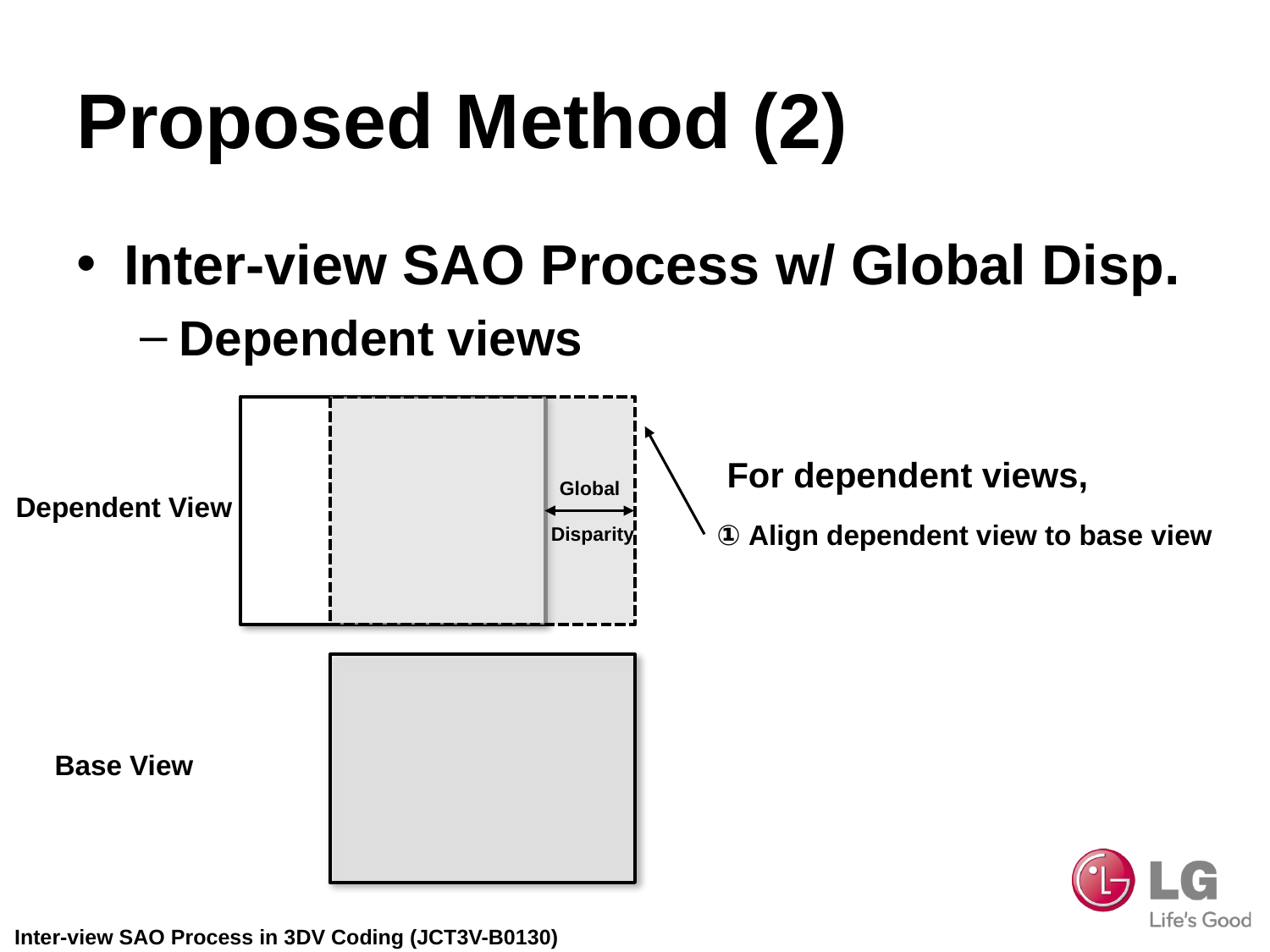

# Proposed Method (2)
Inter-view SAO Process w/ Global Disp.
Dependent views

For dependent views,
Global

 Disparity
Dependent View
① Align dependent view to base view

Base View